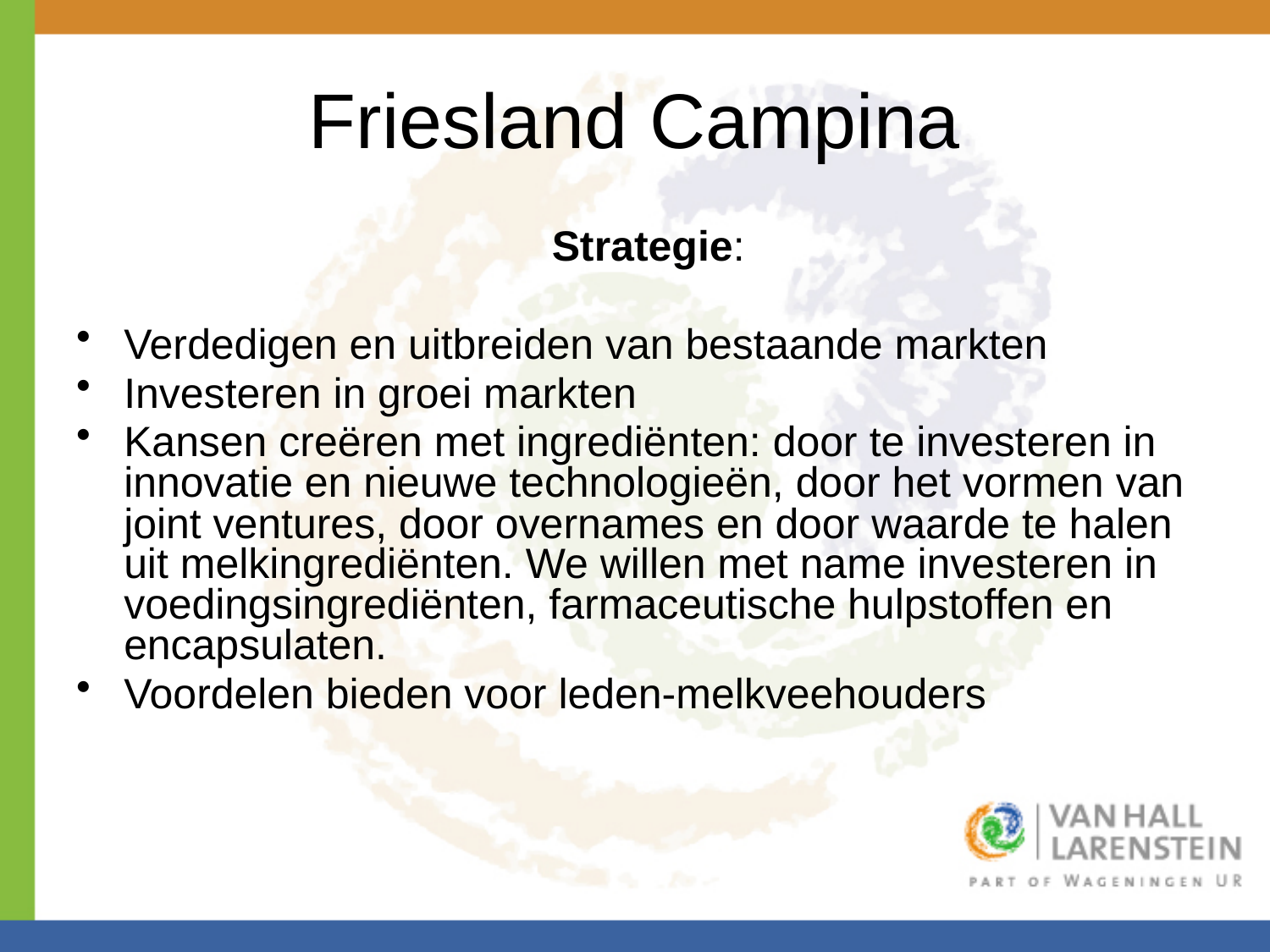

# Friesland Campina
Strategie:

Verdedigen en uitbreiden van bestaande markten
Investeren in groei markten
Kansen creëren met ingrediënten: door te investeren in innovatie en nieuwe technologieën, door het vormen van joint ventures, door overnames en door waarde te halen  uit melkingrediënten. We willen met name investeren in voedingsingrediënten, farmaceutische hulpstoffen en encapsulaten.
Voordelen bieden voor leden-melkveehouders